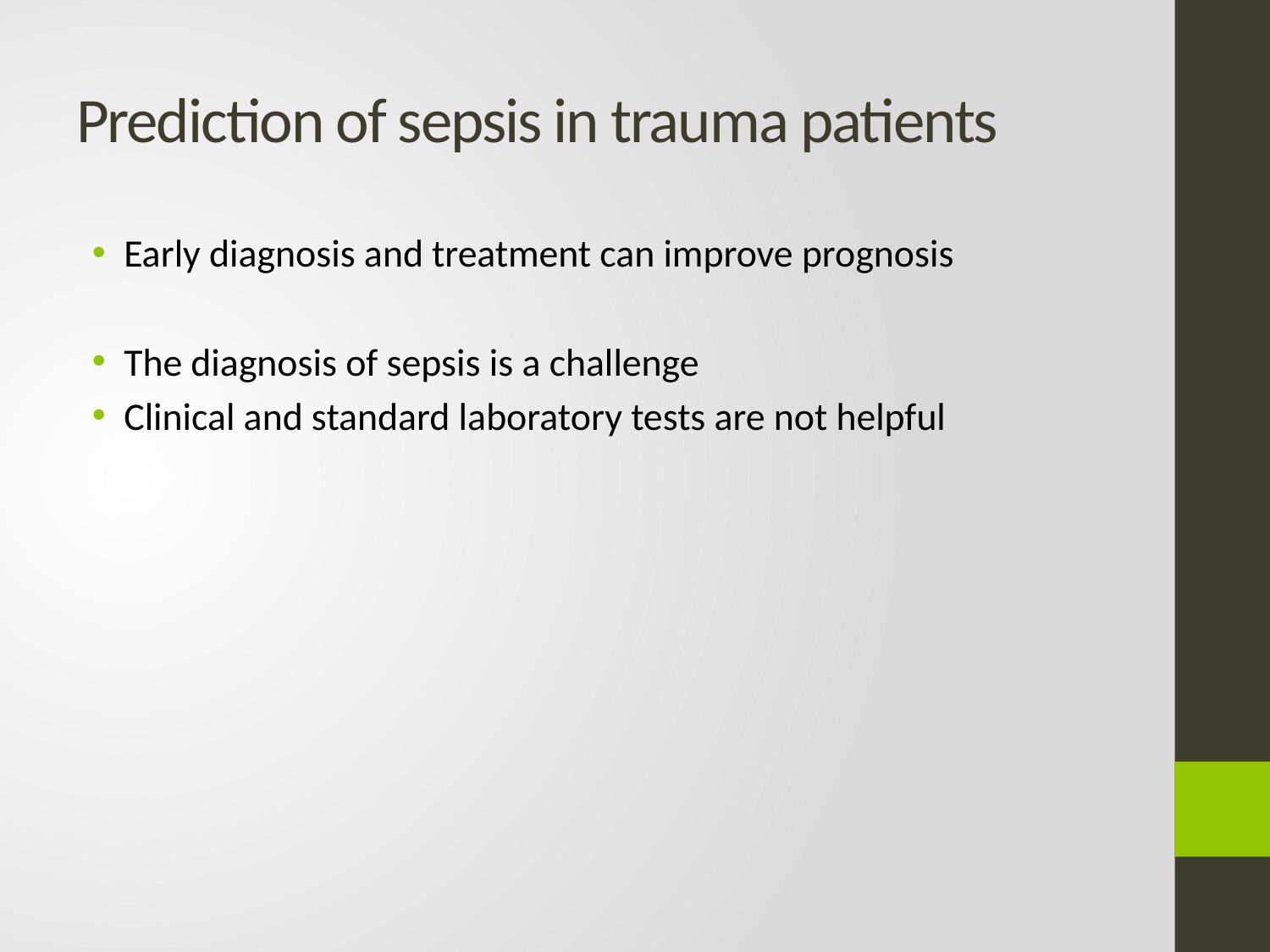

# Prediction of sepsis in trauma patients
Early diagnosis and treatment can improve prognosis

The diagnosis of sepsis is a challenge
Clinical and standard laboratory tests are not helpful